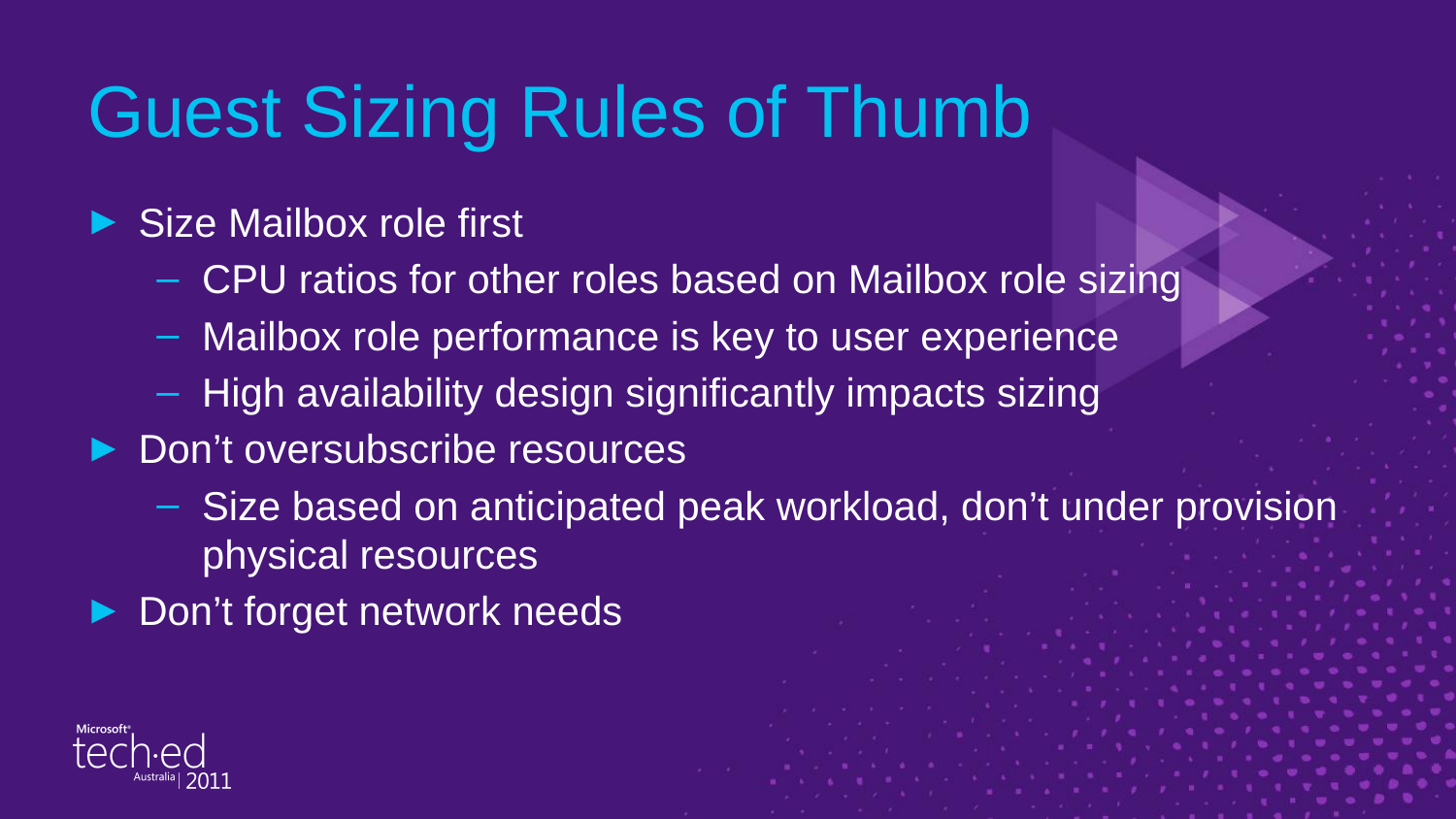

# Guest Sizing Rules of Thumb
Size Mailbox role first
CPU ratios for other roles based on Mailbox role sizing
Mailbox role performance is key to user experience
High availability design significantly impacts sizing
Don’t oversubscribe resources
Size based on anticipated peak workload, don’t under provision physical resources
Don’t forget network needs